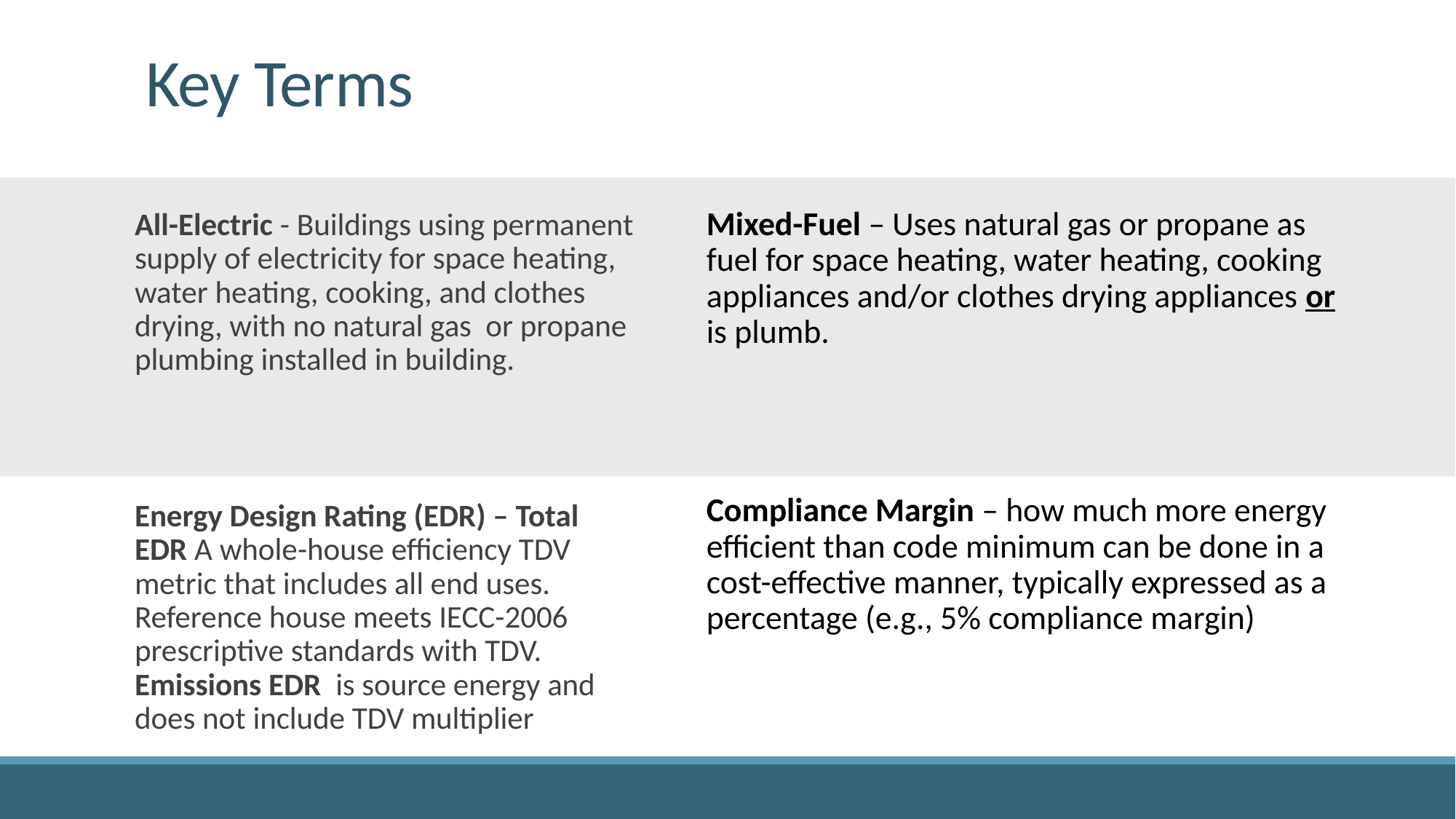

# Key Terms

Mixed-Fuel – Uses natural gas or propane as fuel for space heating, water heating, cooking appliances and/or clothes drying appliances or is plumb.

Compliance Margin – how much more energy efficient than code minimum can be done in a cost-effective manner, typically expressed as a percentage (e.g., 5% compliance margin)
All-Electric - Buildings using permanent supply of electricity for space heating, water heating, cooking, and clothes drying, with no natural gas  or propane plumbing installed in building.

Energy Design Rating (EDR) – Total EDR A whole-house efficiency TDV metric that includes all end uses. Reference house meets IECC-2006 prescriptive standards with TDV. Emissions EDR  is source energy and does not include TDV multiplier